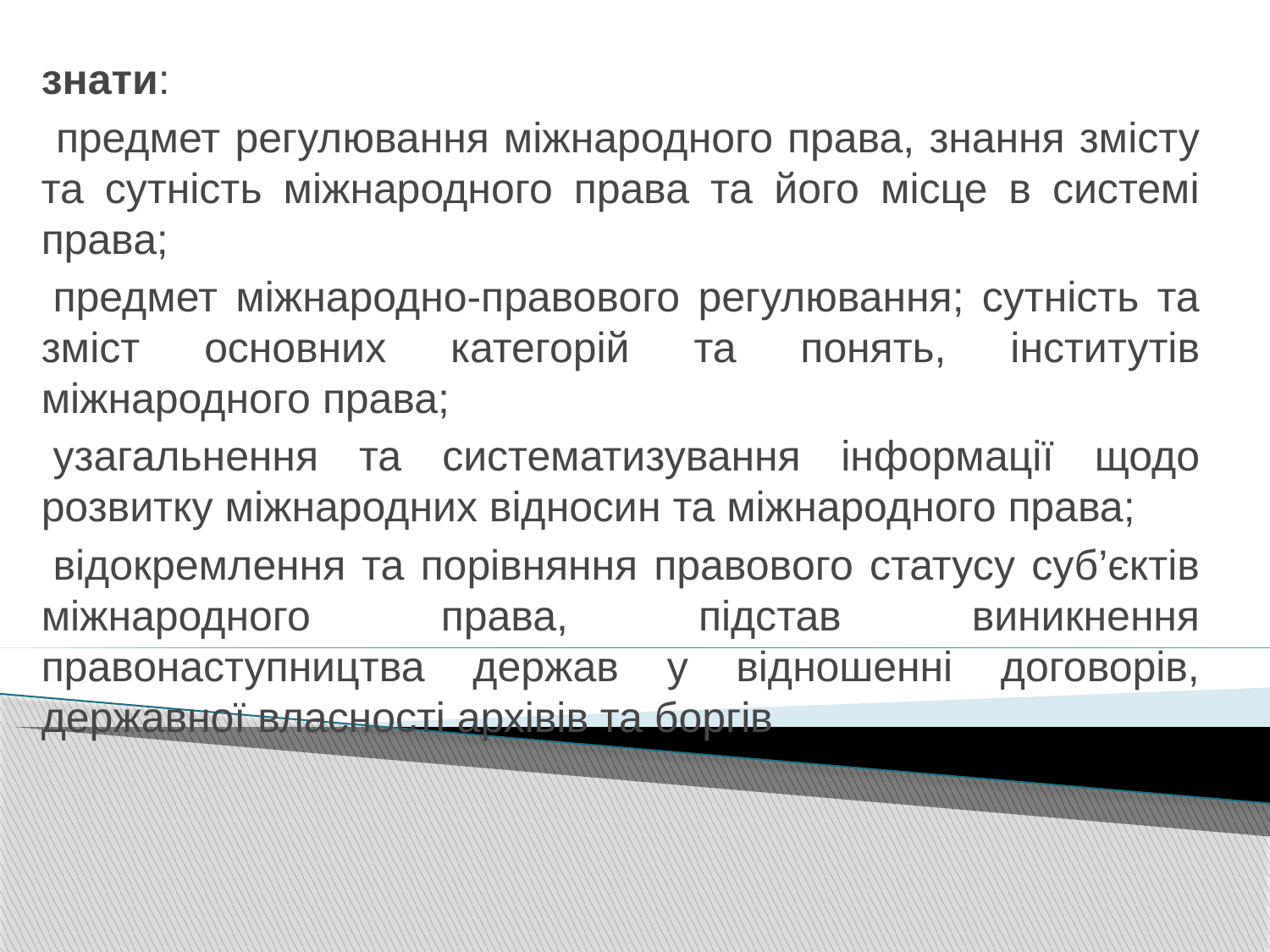

знати:
 предмет регулювання міжнародного права, знання змісту та сутність міжнародного права та його місце в системі права;
 предмет міжнародно-правового регулювання; сутність та зміст основних категорій та понять, інститутів міжнародного права;
 узагальнення та систематизування інформації щодо розвитку міжнародних відносин та міжнародного права;
 відокремлення та порівняння правового статусу суб’єктів міжнародного права, підстав виникнення правонаступництва держав у відношенні договорів, державної власності архівів та боргів